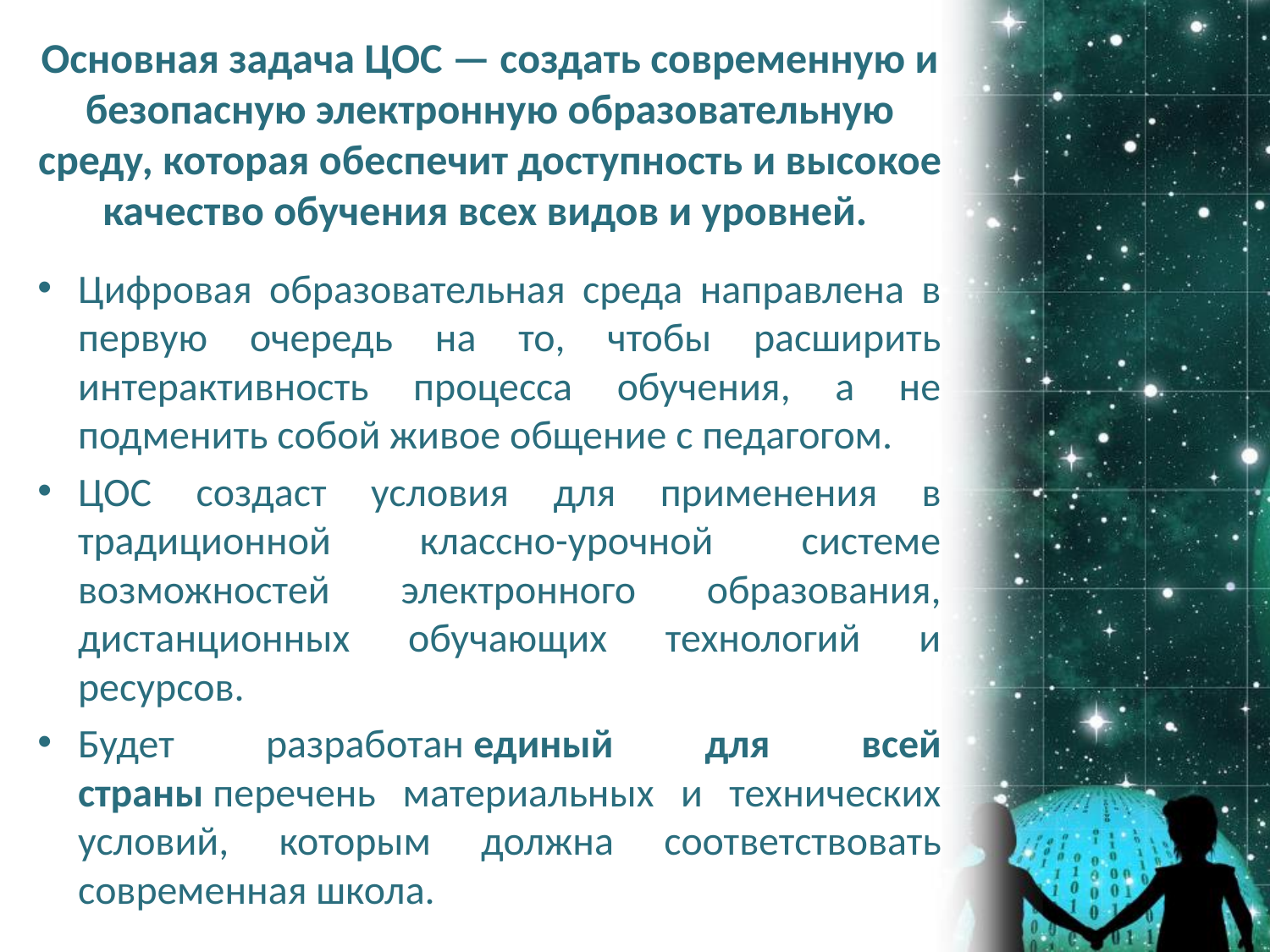

# Основная задача ЦОС — создать современную и безопасную электронную образовательную среду, которая обеспечит доступность и высокое качество обучения всех видов и уровней.
Цифровая образовательная среда направлена в первую очередь на то, чтобы расширить интерактивность процесса обучения, а не подменить собой живое общение с педагогом.
ЦОС создаст условия для применения в традиционной классно-урочной системе возможностей электронного образования, дистанционных обучающих технологий и ресурсов.
Будет разработан единый для всей страны перечень материальных и технических условий, которым должна соответствовать современная школа.